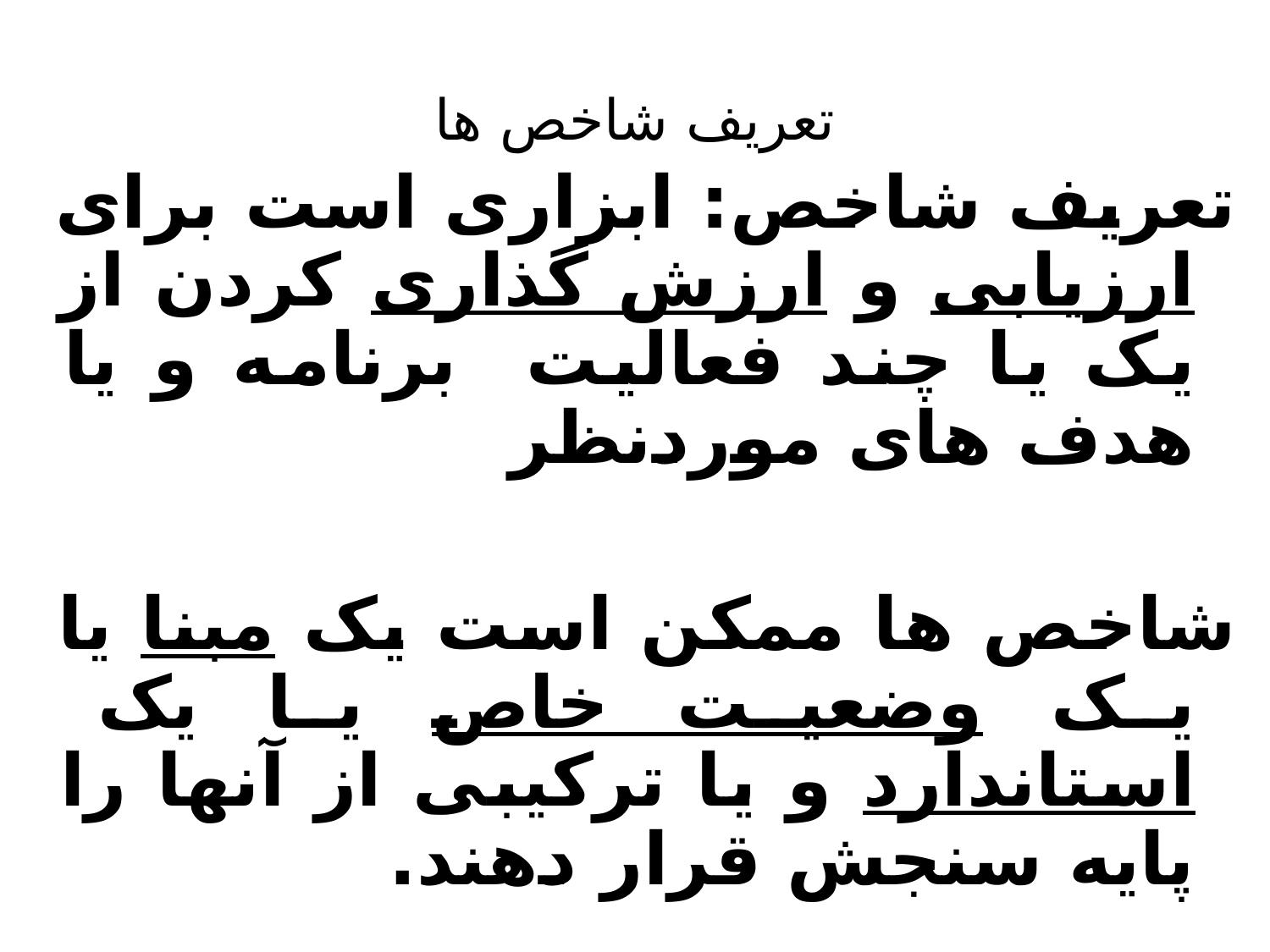

# تعریف شاخص ها
تعریف شاخص: ابزاری است برای ارزیابی و ارزش گذاری کردن از یک یا چند فعالیت  برنامه و یا هدف های موردنظر

شاخص ها ممکن است یک مبنا یا یک وضعیت خاص یا یک استاندارد و یا ترکیبی از آنها را پایه سنجش قرار دهند.